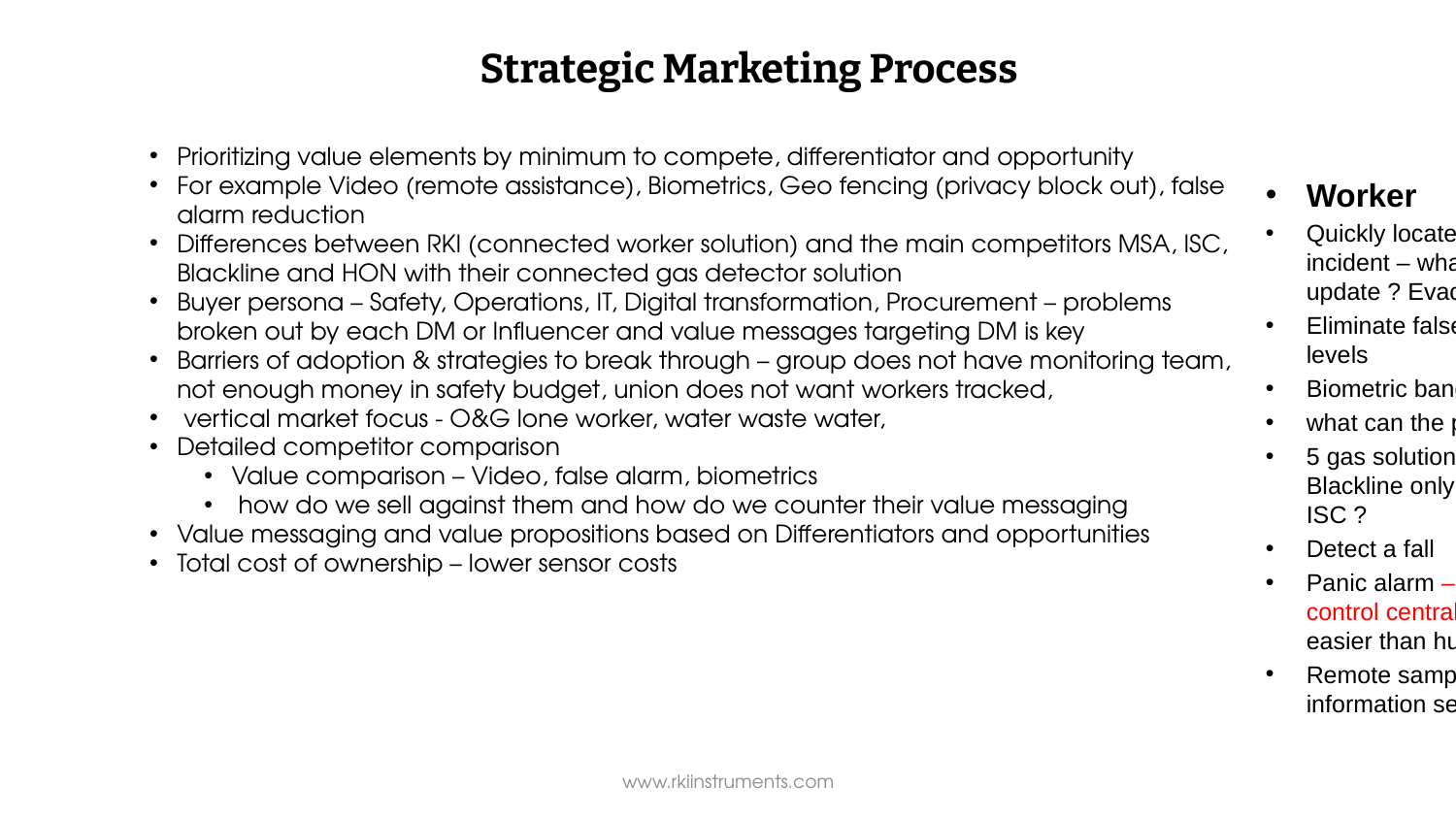

# Strategic Marketing Process
Prioritizing value elements by minimum to compete, differentiator and opportunity
For example Video (remote assistance), Biometrics, Geo fencing (privacy block out), false alarm reduction
Differences between RKI (connected worker solution) and the main competitors MSA, ISC, Blackline and HON with their connected gas detector solution
Buyer persona – Safety, Operations, IT, Digital transformation, Procurement – problems broken out by each DM or Influencer and value messages targeting DM is key
Barriers of adoption & strategies to break through – group does not have monitoring team, not enough money in safety budget, union does not want workers tracked,
 vertical market focus - O&G lone worker, water waste water,
Detailed competitor comparison
Value comparison – Video, false alarm, biometrics
 how do we sell against them and how do we counter their value messaging
Value messaging and value propositions based on Differentiators and opportunities
Total cost of ownership – lower sensor costs
Worker
Quickly locate worker during an incident – what is frequency of update ? Evacuation management ?
Eliminate false response – 3 alarm levels
Biometric band – what are its abilities
what can the phone do
5 gas solution – MSA only 4 gas and Blackline only 5 gas with COSH – ISC ?
Detect a fall
Panic alarm – routed through safety control central ? Tap it twice much easier than hunting for a button
Remote sampling for CSE information sent back to control room

www.rkiinstruments.com